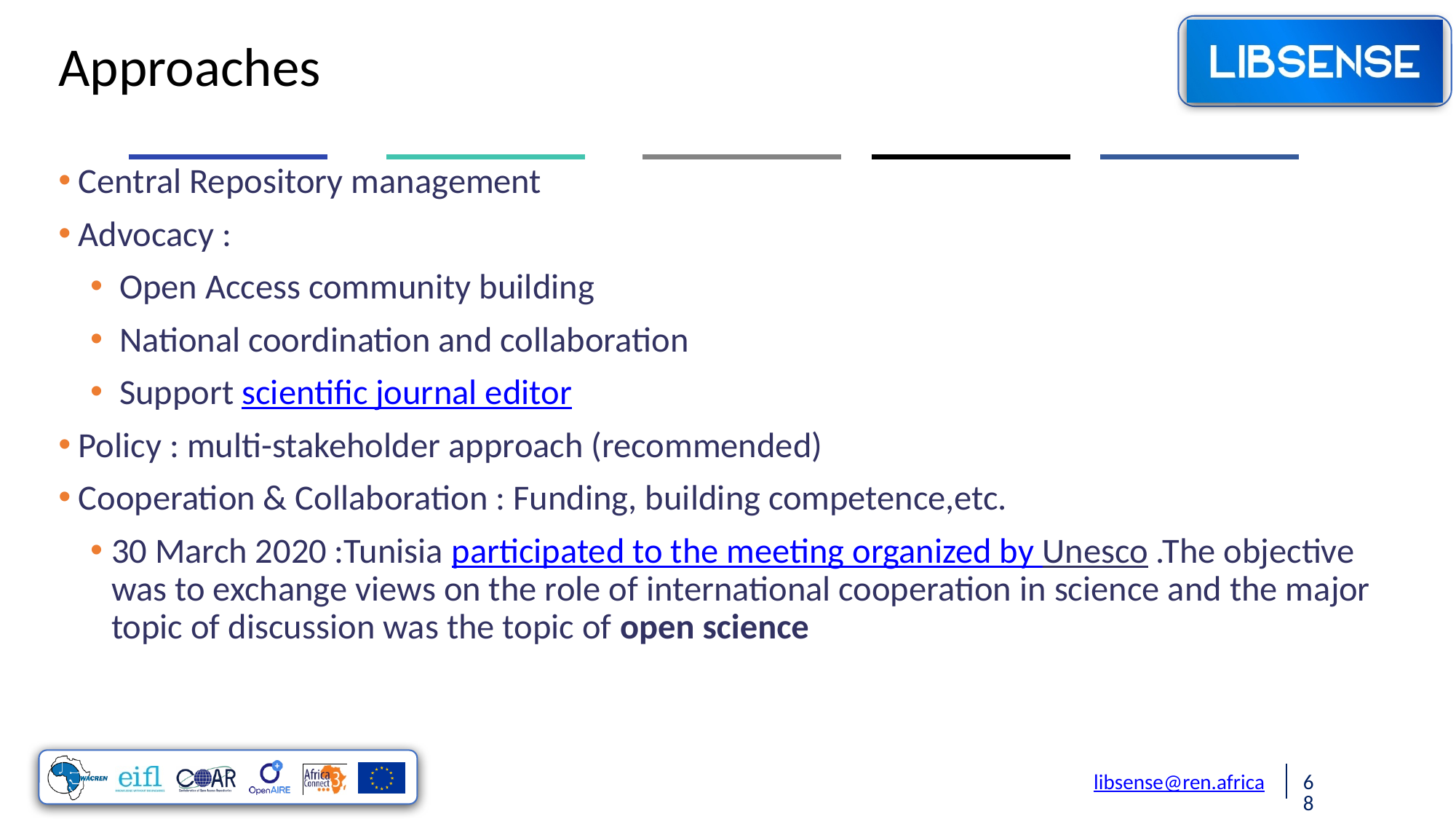

Approaches
 Central Repository management
 Advocacy :
 Open Access community building
 National coordination and collaboration
 Support scientific journal editor
 Policy : multi-stakeholder approach (recommended)
 Cooperation & Collaboration : Funding, building competence,etc.
30 March 2020 :Tunisia participated to the meeting organized by Unesco .The objective was to exchange views on the role of international cooperation in science and the major topic of discussion was the topic of open science
libsense@ren.africa
68